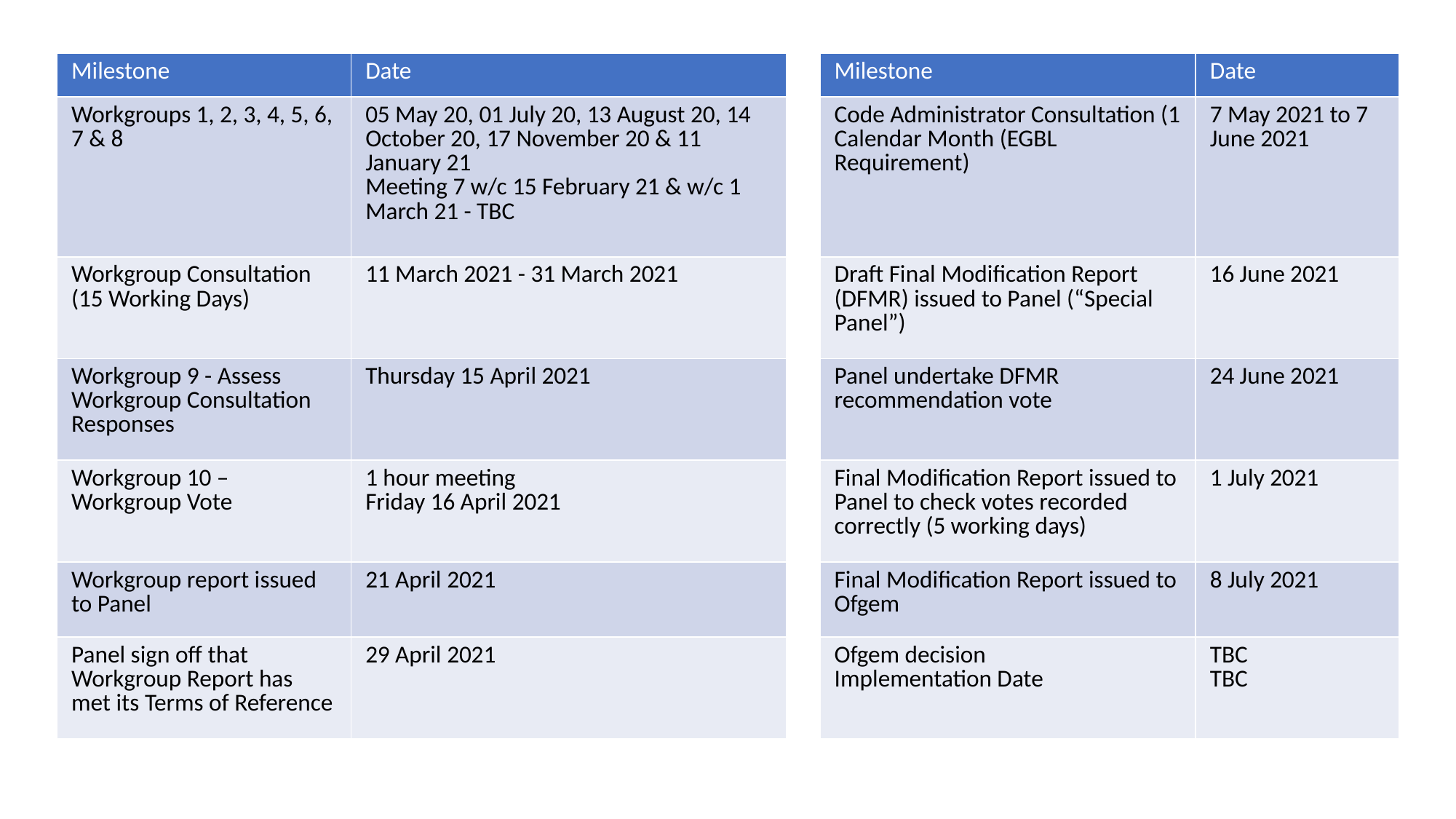

| Milestone | Date |  | Milestone | Date |
| --- | --- | --- | --- | --- |
| Workgroups 1, 2, 3, 4, 5, 6, 7 & 8 | 05 May 20, 01 July 20, 13 August 20, 14 October 20, 17 November 20 & 11 January 21 Meeting 7 w/c 15 February 21 & w/c 1 March 21 - TBC |  | Code Administrator Consultation (1 Calendar Month (EGBL Requirement) | 7 May 2021 to 7 June 2021 |
| Workgroup Consultation (15 Working Days) | 11 March 2021 - 31 March 2021 |  | Draft Final Modification Report (DFMR) issued to Panel (“Special Panel”) | 16 June 2021 |
| Workgroup 9 - Assess Workgroup Consultation Responses | Thursday 15 April 2021 |  | Panel undertake DFMR recommendation vote | 24 June 2021 |
| Workgroup 10 – Workgroup Vote | 1 hour meeting Friday 16 April 2021 |  | Final Modification Report issued to Panel to check votes recorded correctly (5 working days) | 1 July 2021 |
| Workgroup report issued to Panel | 21 April 2021 |  | Final Modification Report issued to Ofgem | 8 July 2021 |
| Panel sign off that Workgroup Report has met its Terms of Reference | 29 April 2021 |  | Ofgem decision Implementation Date | TBC TBC |